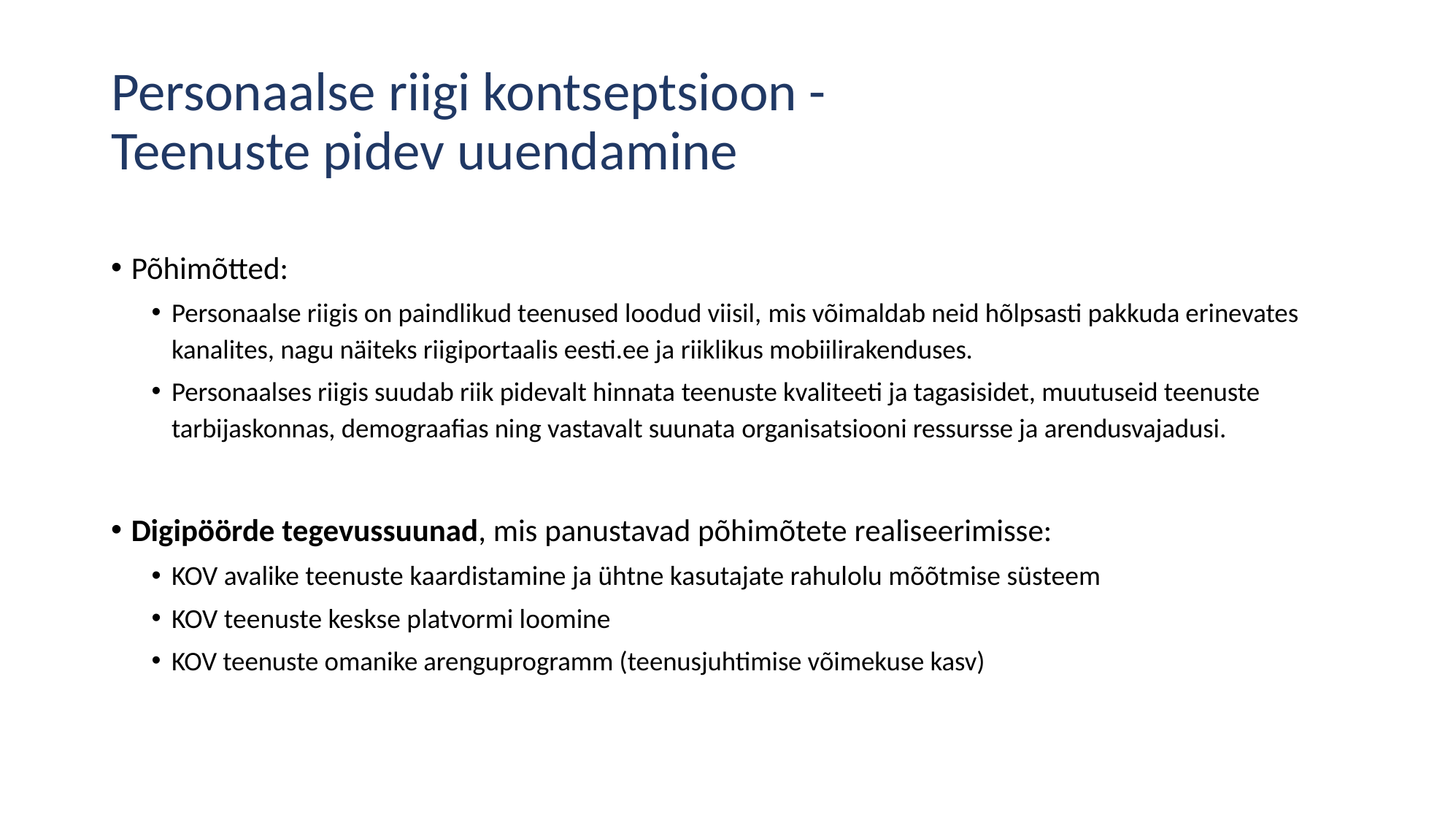

# Personaalse riigi kontseptsioon - Teenuste pidev uuendamine
Põhimõtted:
Personaalse riigis on paindlikud teenused loodud viisil, mis võimaldab neid hõlpsasti pakkuda erinevates kanalites, nagu näiteks riigiportaalis eesti.ee ja riiklikus mobiilirakenduses.
Personaalses riigis suudab riik pidevalt hinnata teenuste kvaliteeti ja tagasisidet, muutuseid teenuste tarbijaskonnas, demograafias ning vastavalt suunata organisatsiooni ressursse ja arendusvajadusi.

Digipöörde tegevussuunad, mis panustavad põhimõtete realiseerimisse:
KOV avalike teenuste kaardistamine ja ühtne kasutajate rahulolu mõõtmise süsteem
KOV teenuste keskse platvormi loomine
KOV teenuste omanike arenguprogramm (teenusjuhtimise võimekuse kasv)